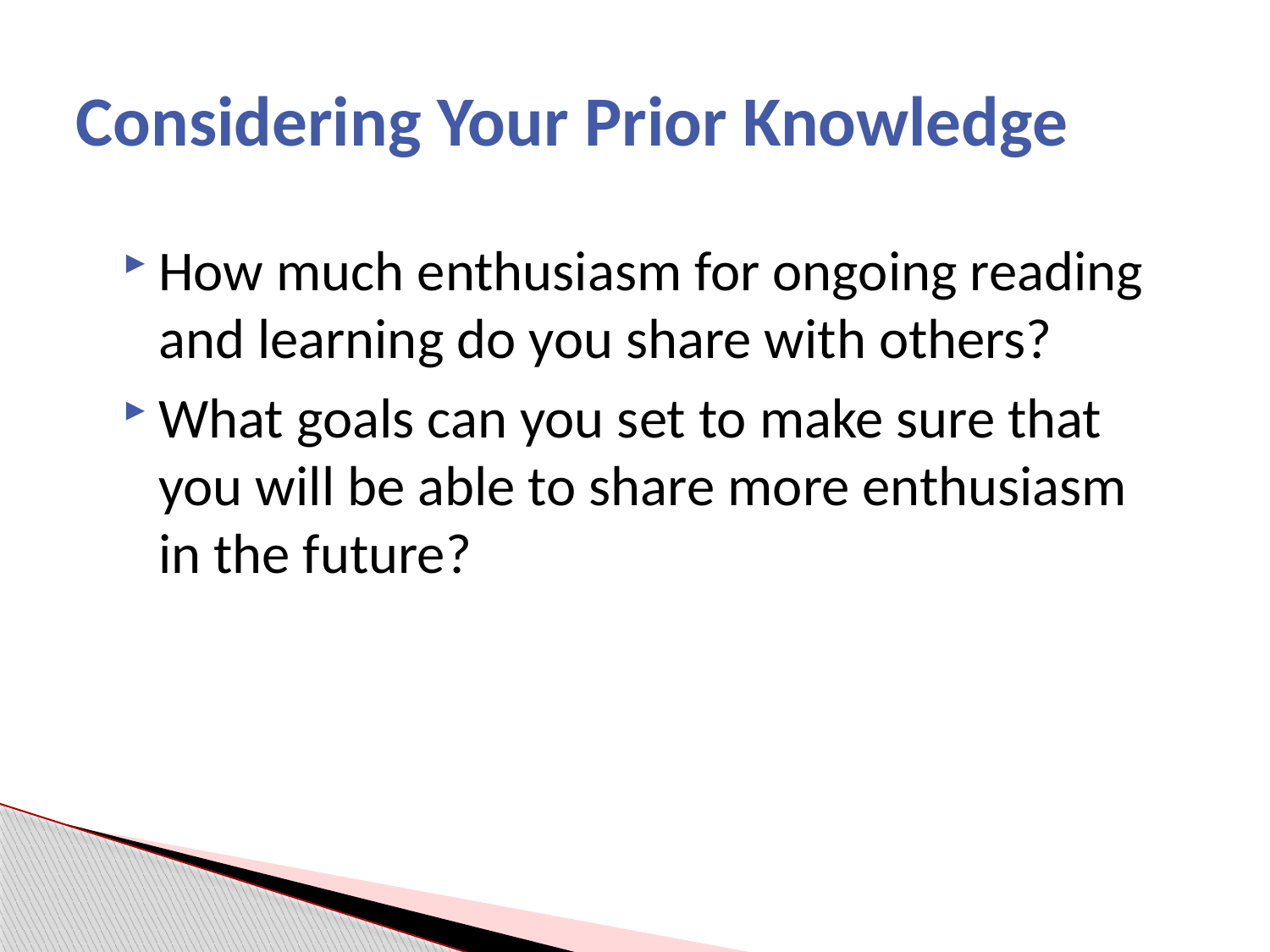

# Considering Your Prior Knowledge
How much enthusiasm for ongoing reading and learning do you share with others?
What goals can you set to make sure that you will be able to share more enthusiasm in the future?